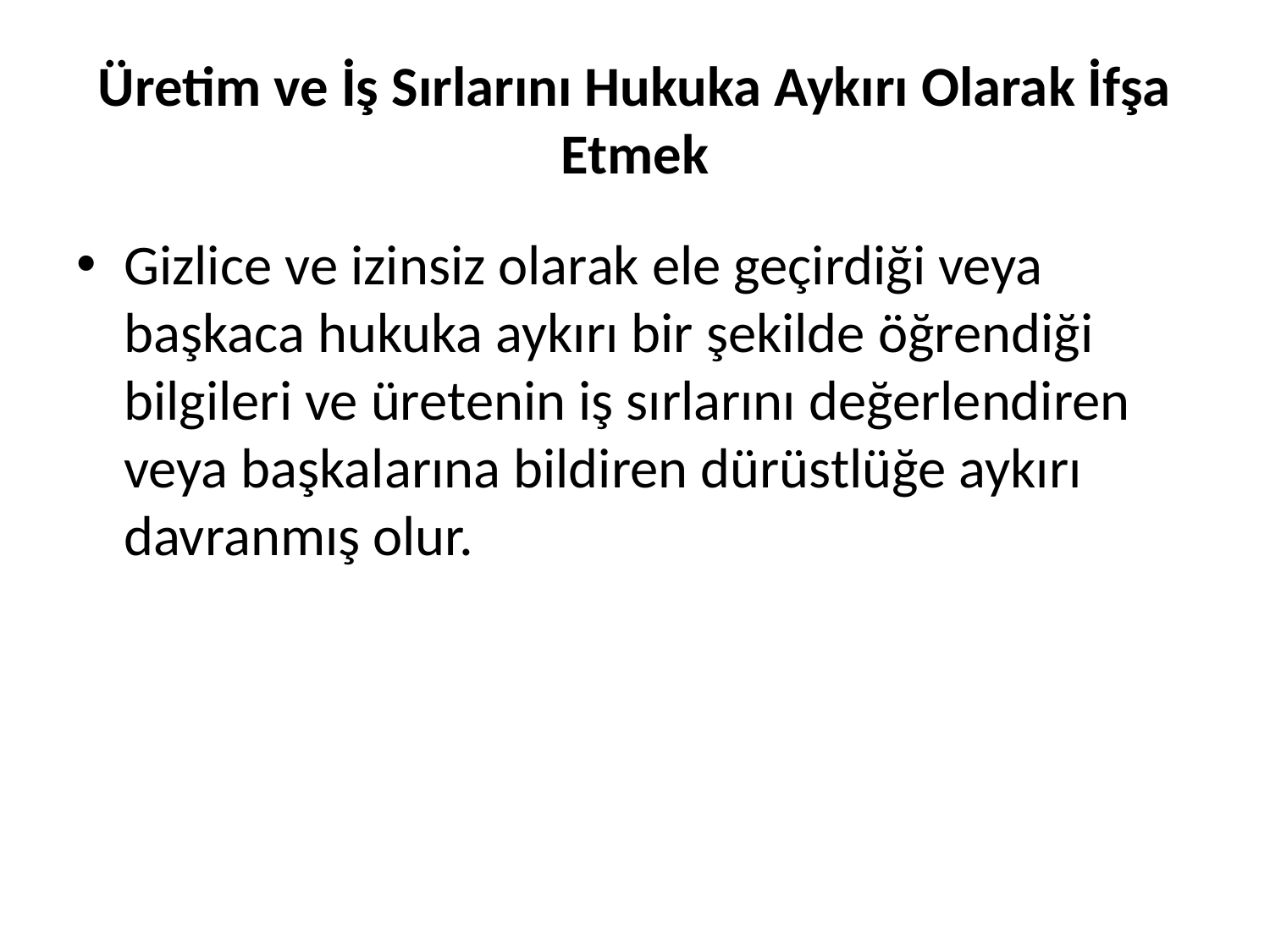

# Üretim ve İş Sırlarını Hukuka Aykırı Olarak İfşa Etmek
Gizlice ve izinsiz olarak ele geçirdiği veya başkaca hukuka aykırı bir şekilde öğrendiği bilgileri ve üretenin iş sırlarını değerlendiren veya başkalarına bildiren dürüstlüğe aykırı davranmış olur.